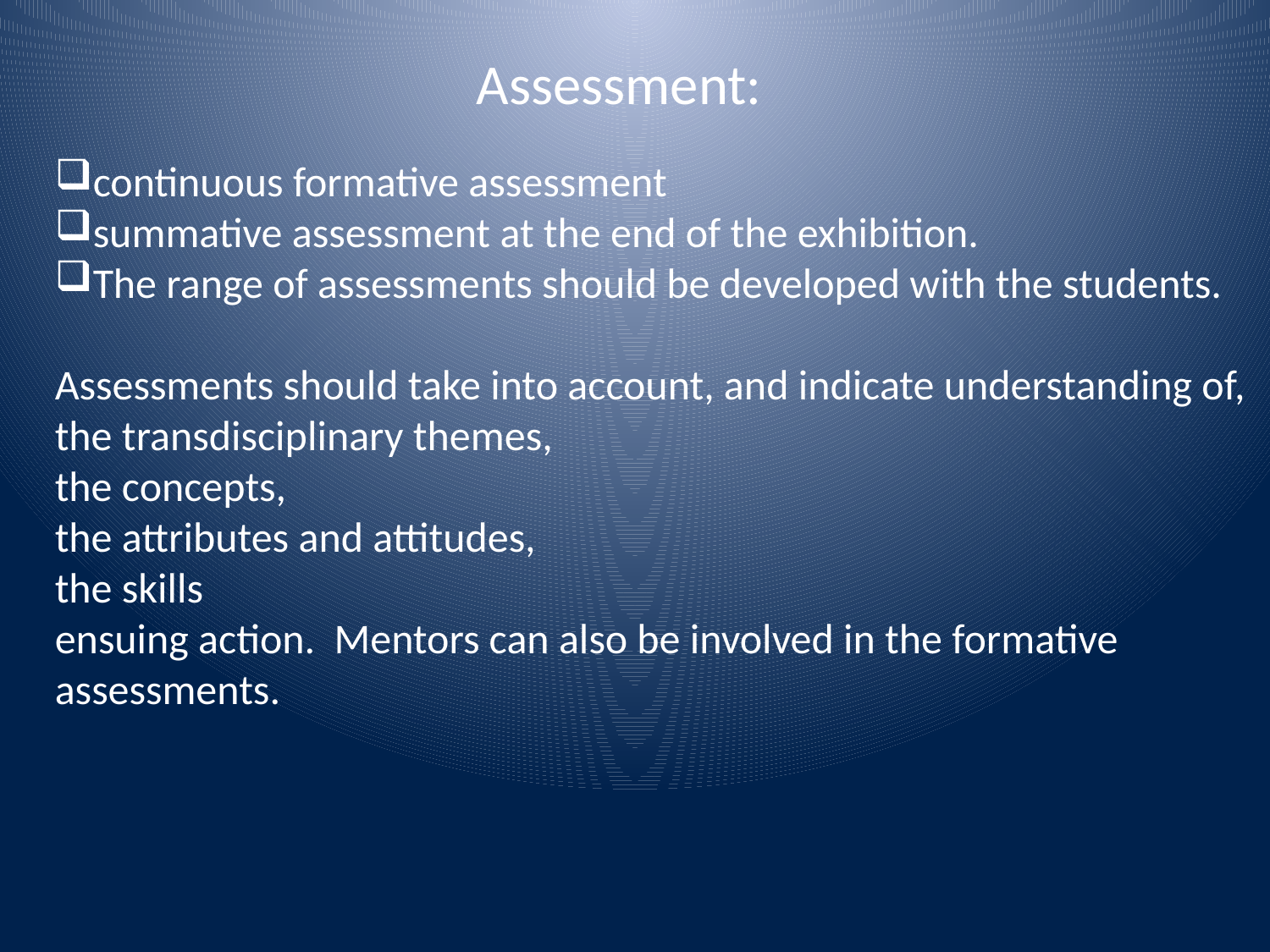

Assessment:
continuous formative assessment
summative assessment at the end of the exhibition.
The range of assessments should be developed with the students.

Assessments should take into account, and indicate understanding of, the transdisciplinary themes,
the concepts,
the attributes and attitudes,
the skills
ensuing action.  Mentors can also be involved in the formative assessments.